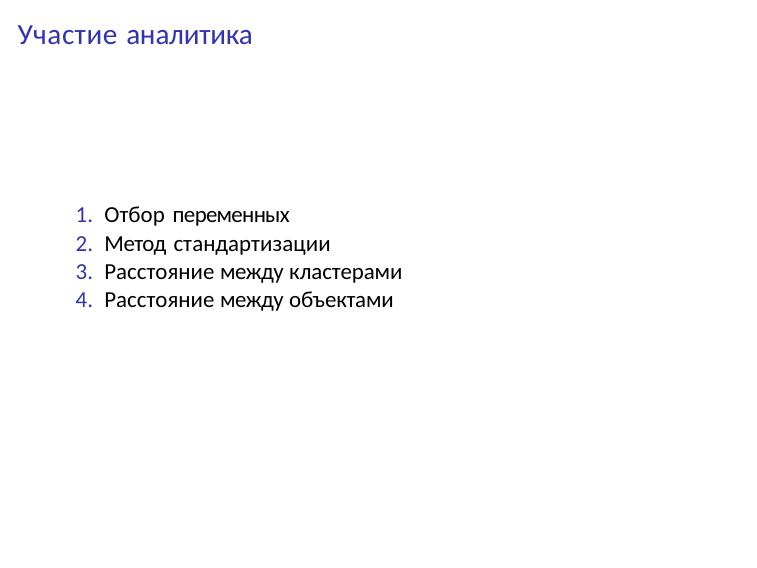

# Участие аналитика
Отбор переменных
Метод стандартизации
Расстояние между кластерами
Расстояние между объектами